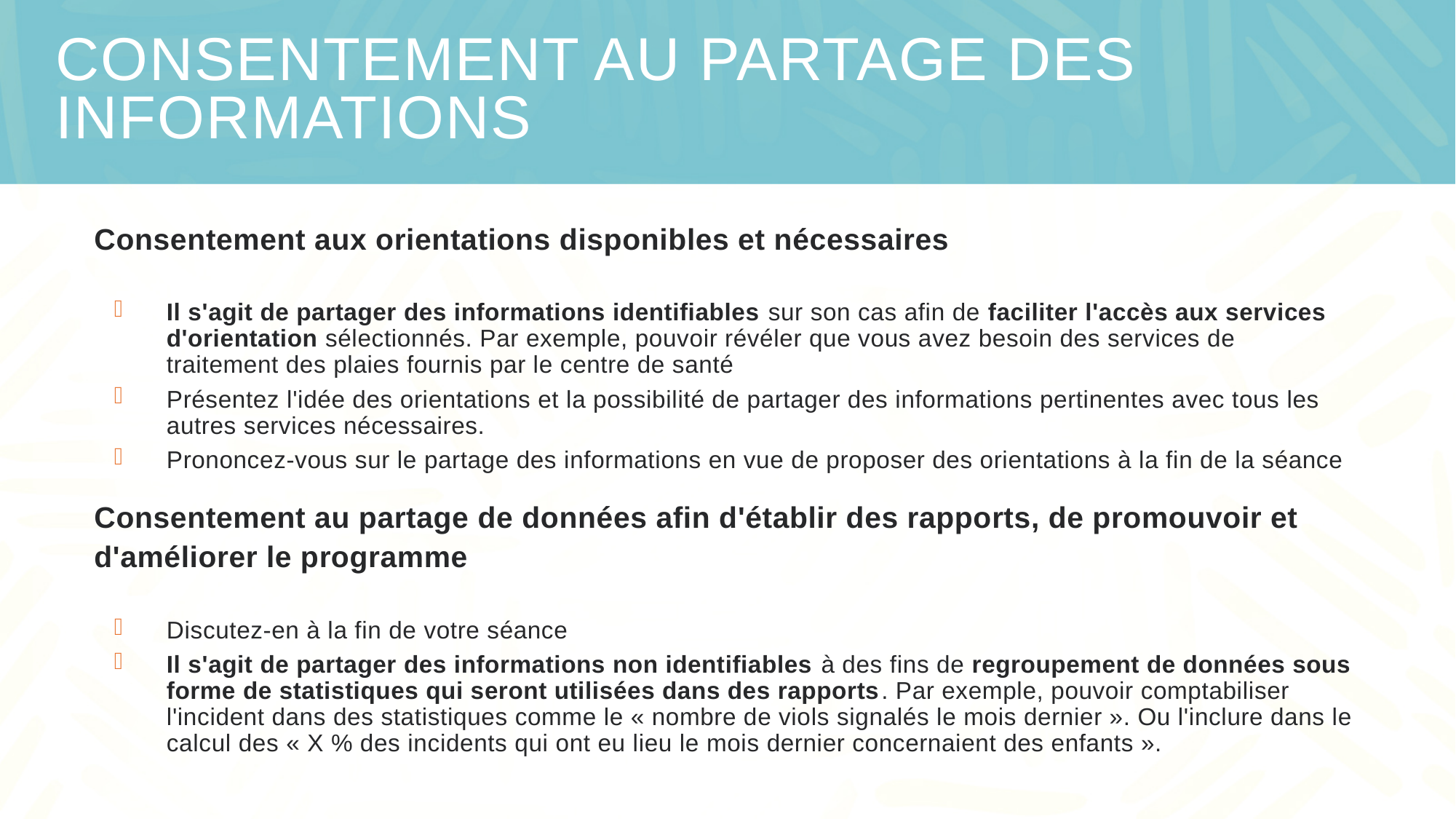

# Consentement au partage des informations
Consentement aux orientations disponibles et nécessaires

Il s'agit de partager des informations identifiables sur son cas afin de faciliter l'accès aux services d'orientation sélectionnés. Par exemple, pouvoir révéler que vous avez besoin des services de traitement des plaies fournis par le centre de santé
Présentez l'idée des orientations et la possibilité de partager des informations pertinentes avec tous les autres services nécessaires.
Prononcez-vous sur le partage des informations en vue de proposer des orientations à la fin de la séance
Consentement au partage de données afin d'établir des rapports, de promouvoir et d'améliorer le programme
Discutez-en à la fin de votre séance
Il s'agit de partager des informations non identifiables à des fins de regroupement de données sous forme de statistiques qui seront utilisées dans des rapports. Par exemple, pouvoir comptabiliser l'incident dans des statistiques comme le « nombre de viols signalés le mois dernier ». Ou l'inclure dans le calcul des « X % des incidents qui ont eu lieu le mois dernier concernaient des enfants ».